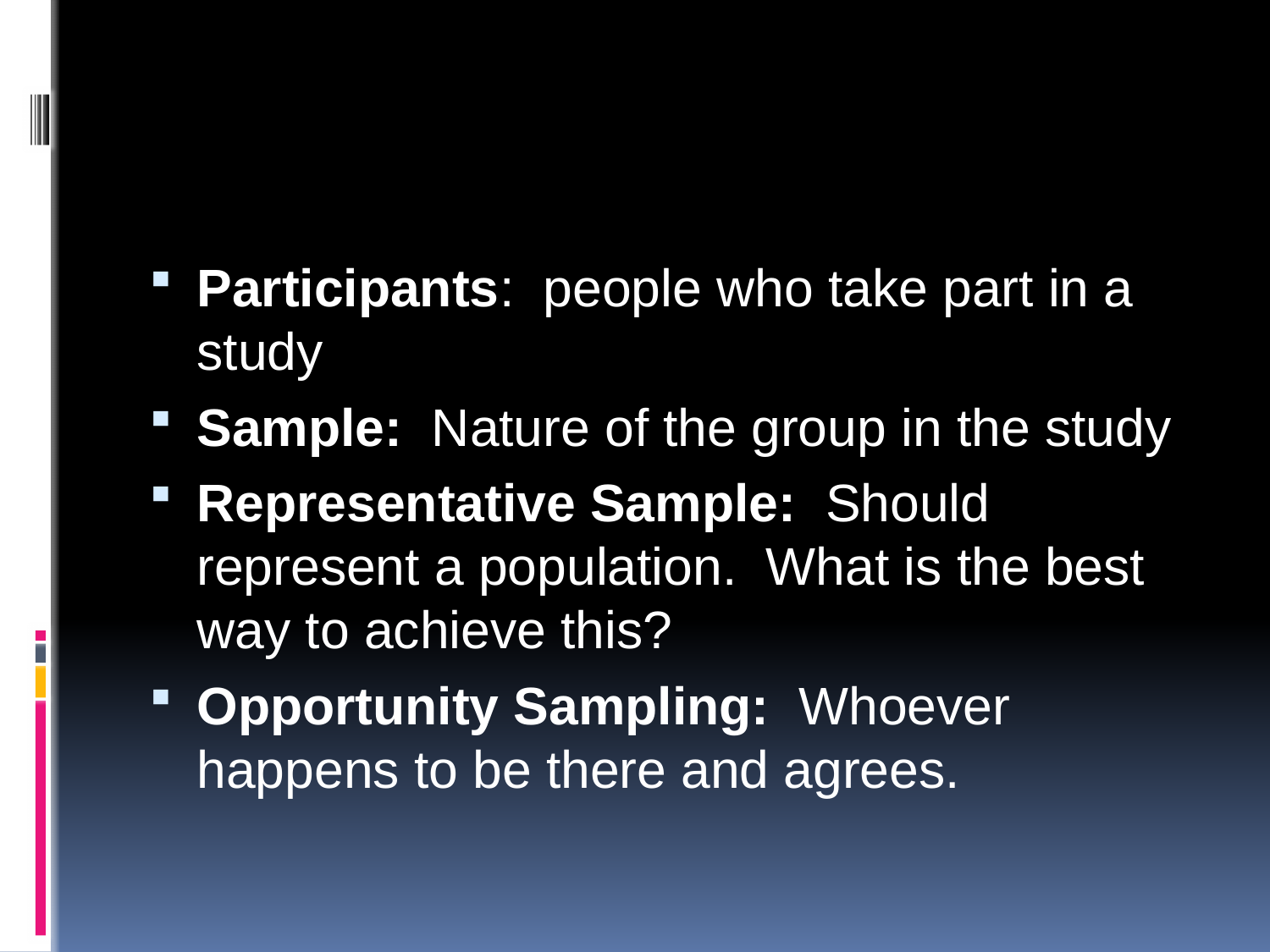

#
Participants:  people who take part in a study
Sample:  Nature of the group in the study
Representative Sample:  Should represent a population.  What is the best way to achieve this?
Opportunity Sampling:  Whoever happens to be there and agrees.